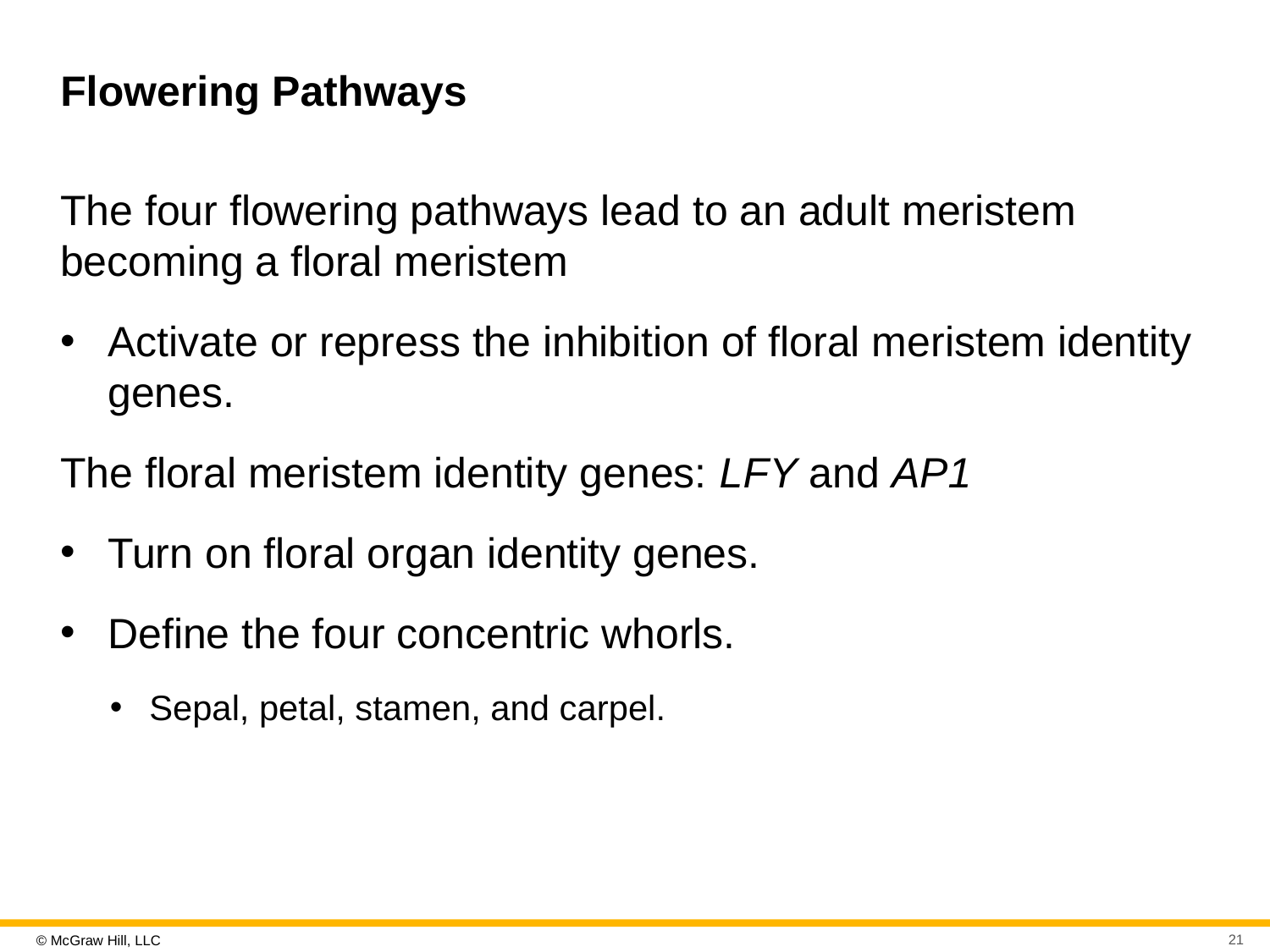

# Flowering Pathways
The four flowering pathways lead to an adult meristem becoming a floral meristem
Activate or repress the inhibition of floral meristem identity genes.
The floral meristem identity genes: L F Y and AP1
Turn on floral organ identity genes.
Define the four concentric whorls.
Sepal, petal, stamen, and carpel.
21